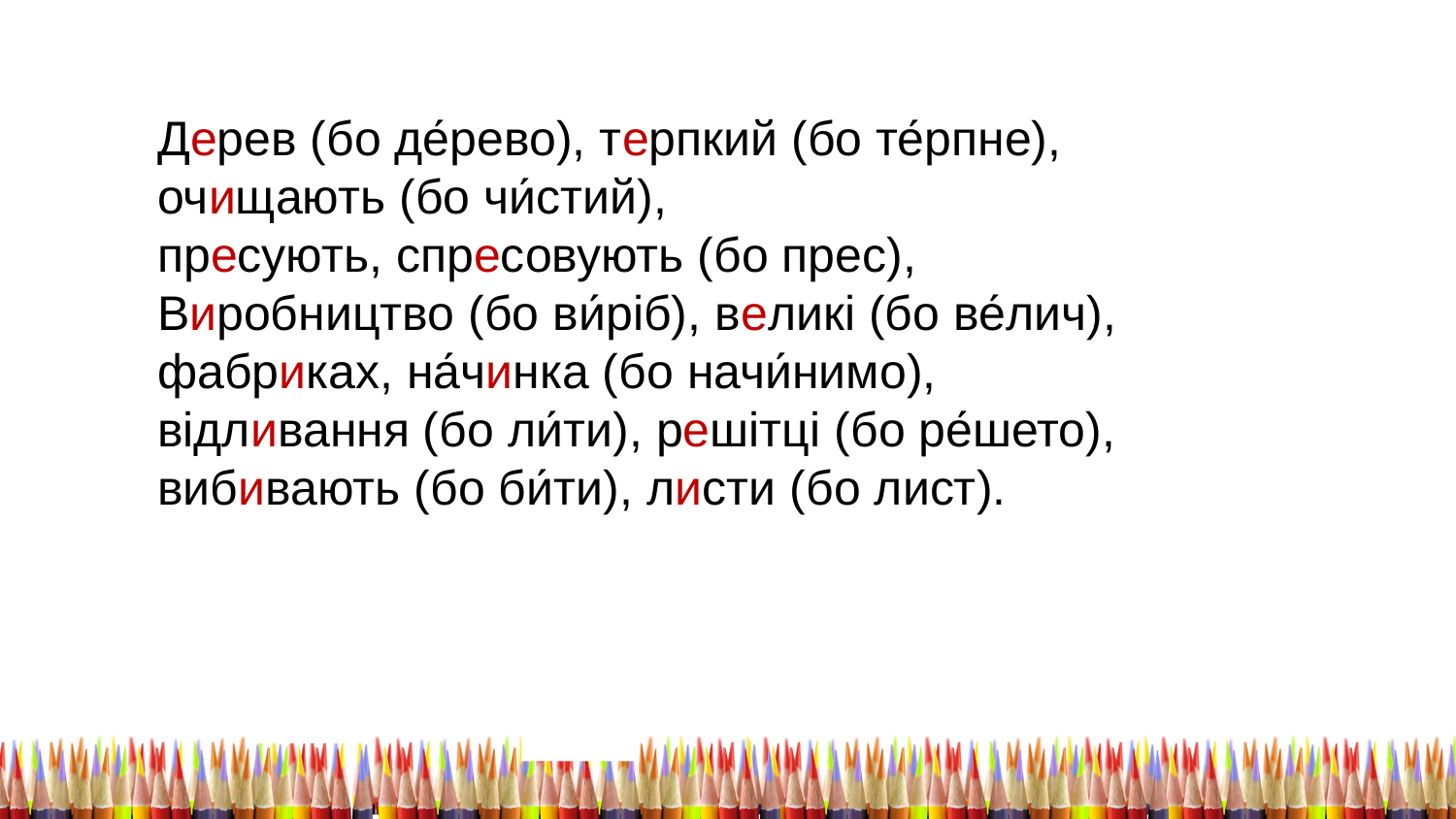

Дерев (бо де́рево), терпкий (бо те́рпне),
очищають (бо чи́стий),
пресують, спресовують (бо прес),
Виробництво (бо ви́ріб), великі (бо ве́лич),
фабриках, на́чинка (бо начи́нимо),
відливання (бо ли́ти), решітці (бо ре́шето),
вибивають (бо би́ти), листи (бо лист).